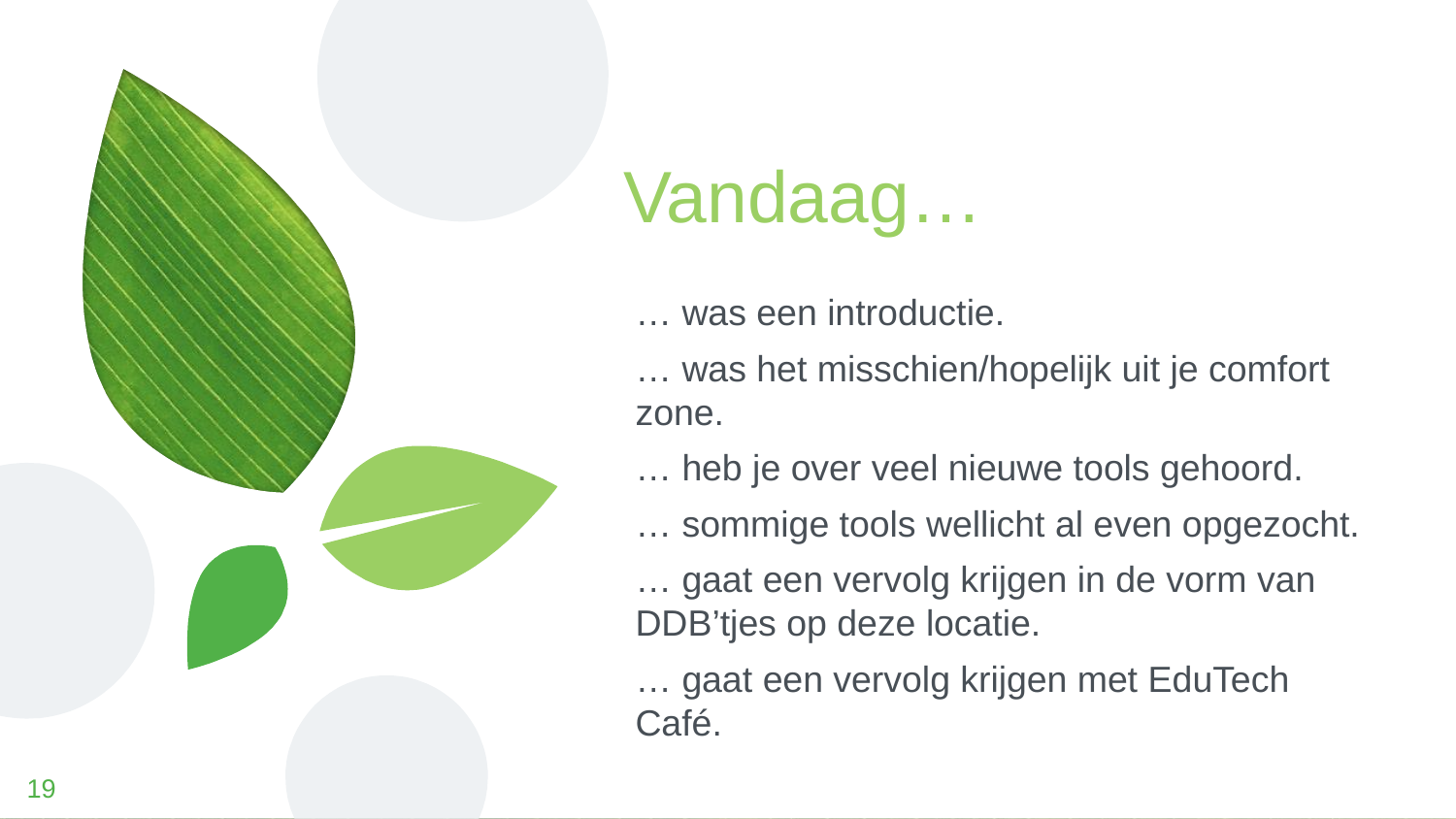

# Vandaag…
… was een introductie.
… was het misschien/hopelijk uit je comfort zone.
… heb je over veel nieuwe tools gehoord.
… sommige tools wellicht al even opgezocht.
… gaat een vervolg krijgen in de vorm van DDB’tjes op deze locatie.
… gaat een vervolg krijgen met EduTech Café.

19